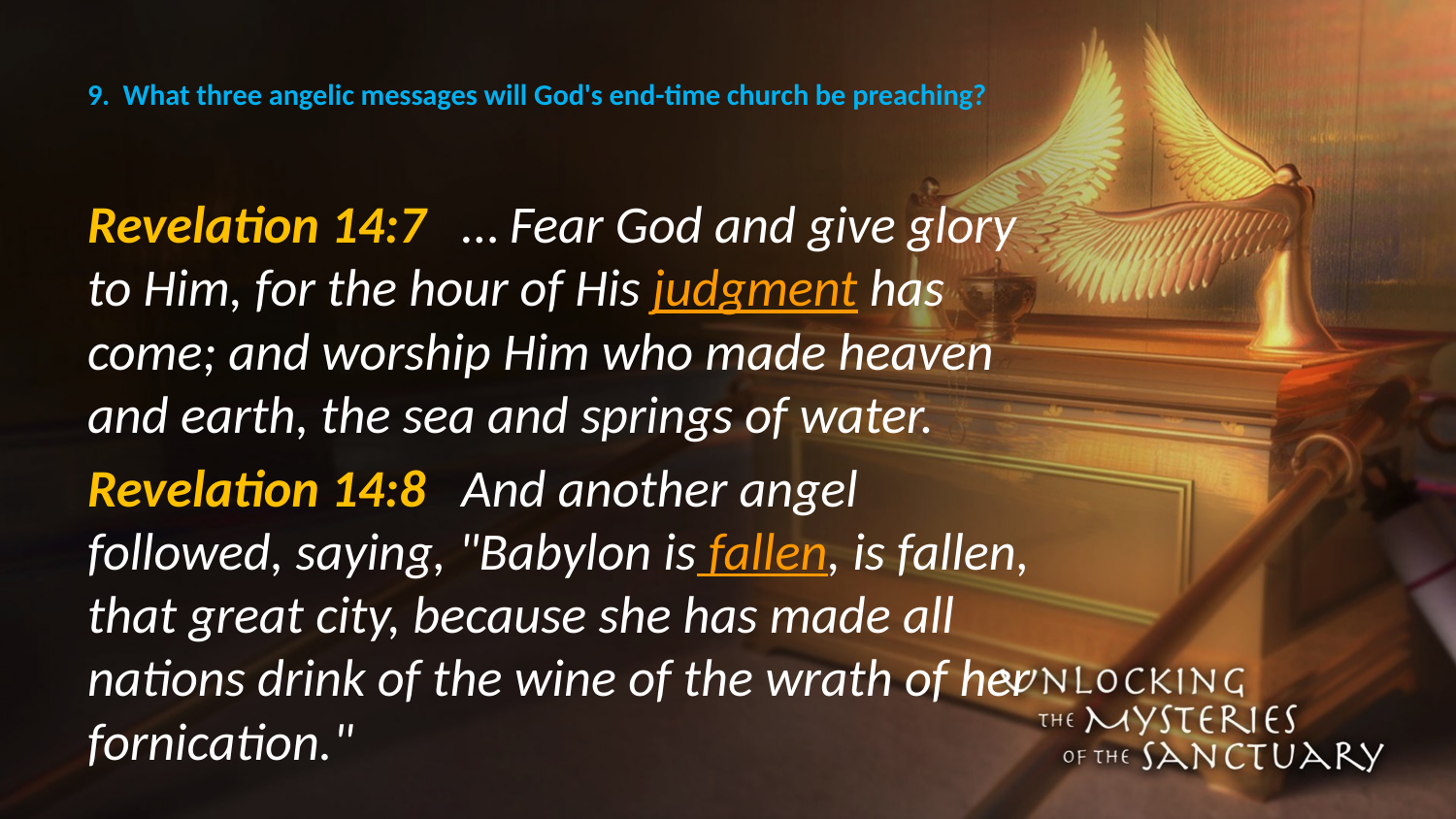

# 9.  What three angelic messages will God's end-time church be preaching?
Revelation 14:7   … Fear God and give glory to Him, for the hour of His judgment has come; and worship Him who made heaven and earth, the sea and springs of water.
Revelation 14:8   And another angel followed, saying, "Babylon is fallen, is fallen, that great city, because she has made all nations drink of the wine of the wrath of her fornication."